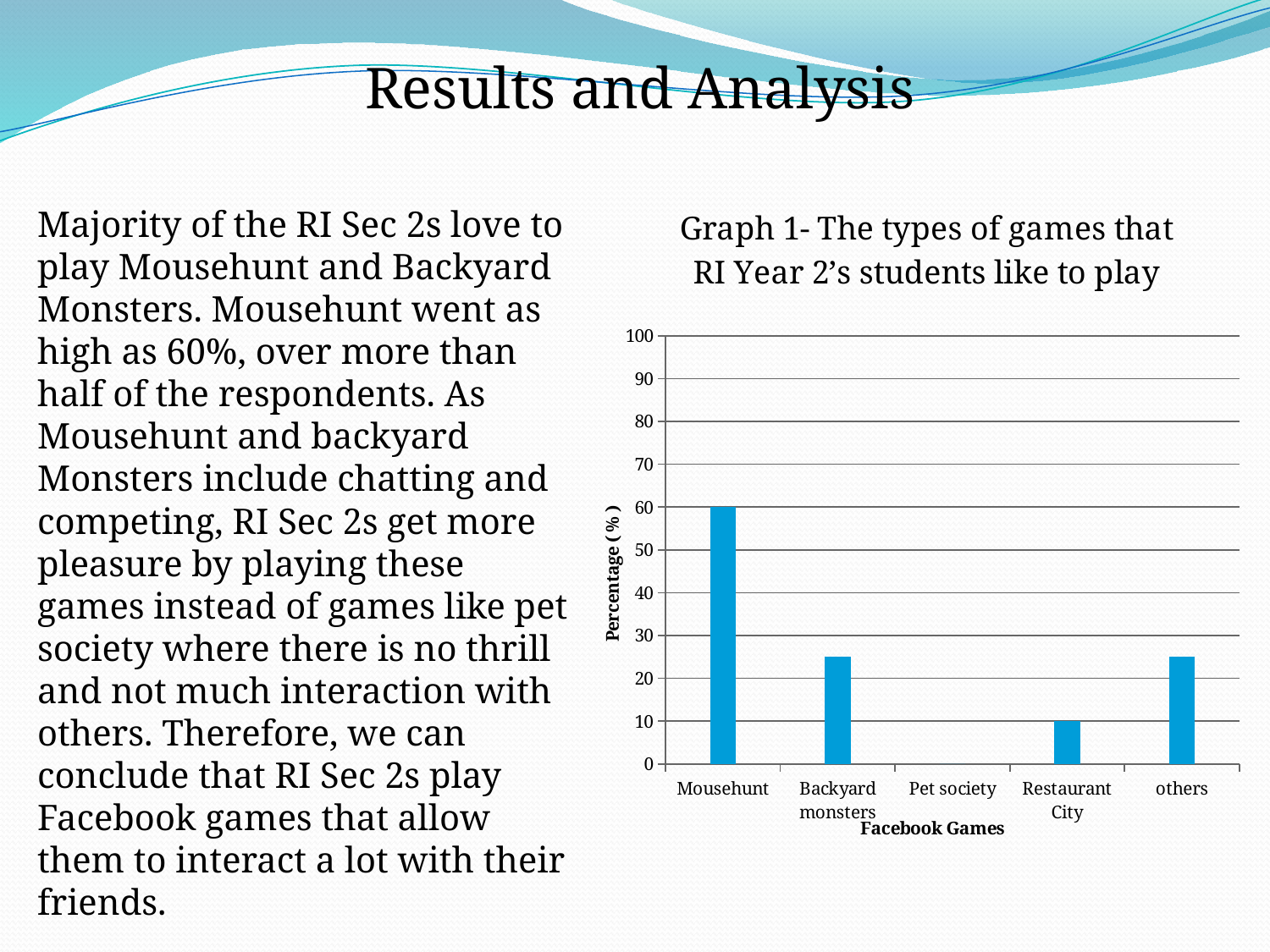

Results and Analysis
Majority of the RI Sec 2s love to play Mousehunt and Backyard Monsters. Mousehunt went as high as 60%, over more than half of the respondents. As Mousehunt and backyard Monsters include chatting and competing, RI Sec 2s get more pleasure by playing these games instead of games like pet society where there is no thrill and not much interaction with others. Therefore, we can conclude that RI Sec 2s play Facebook games that allow them to interact a lot with their friends.

### Chart: Graph 1- The types of games that RI Year 2’s students like to play

| Category | Series 1 | Series 2 | Series 3 |
|---|---|---|---|
| Mousehunt | None | 60.0 | None |
| Backyard monsters | None | 25.0 | None |
| Pet society | None | 0.0 | None |
| Restaurant City | None | 10.0 | None |
| others | None | 25.0 | None |